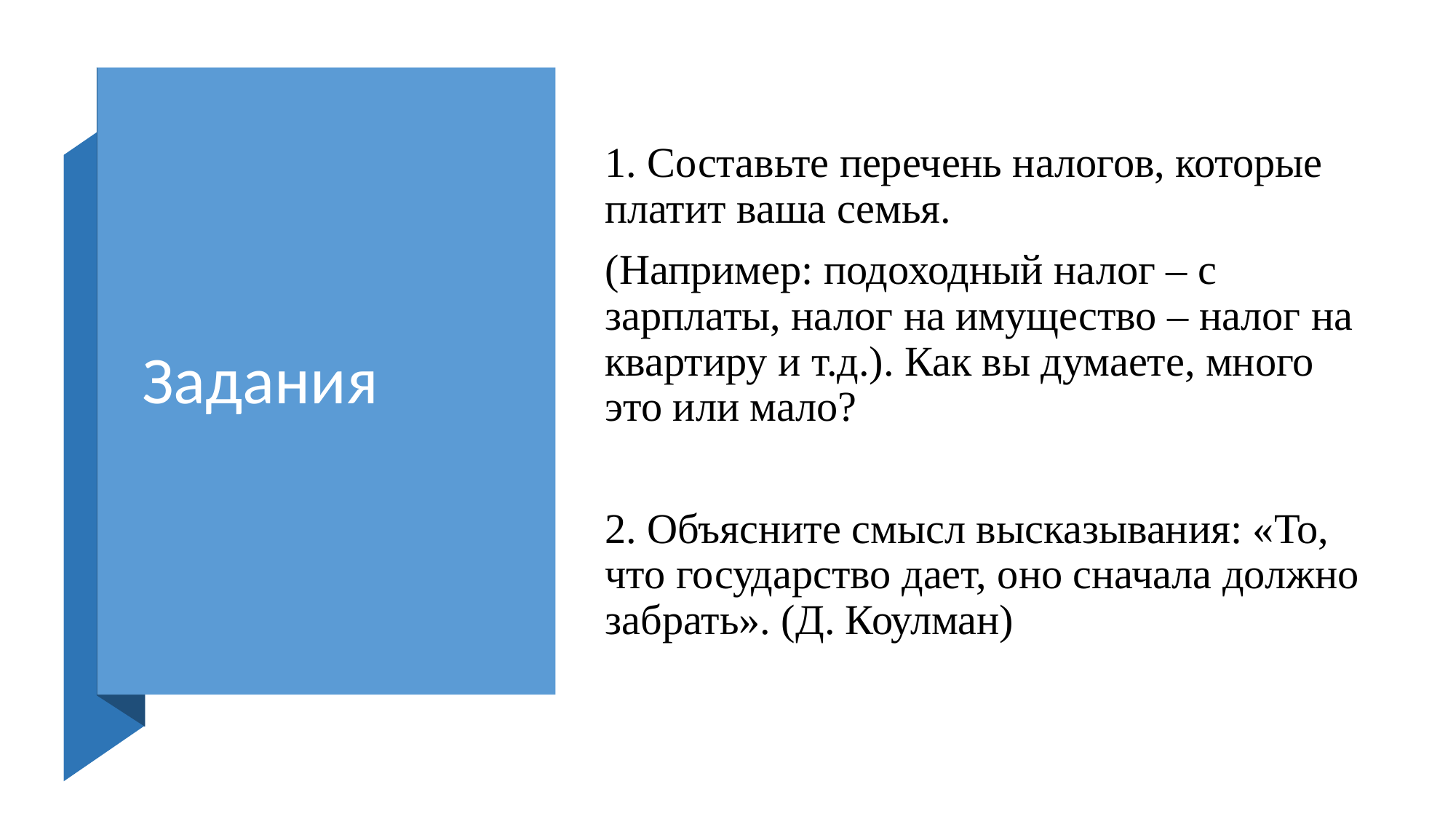

1. Составьте перечень налогов, которые платит ваша семья.
(Например: подоходный налог – с зарплаты, налог на имущество – налог на квартиру и т.д.). Как вы думаете, много это или мало?

2. Объясните смысл высказывания: «То, что государство дает, оно сначала должно забрать». (Д. Коулман)

# Задания